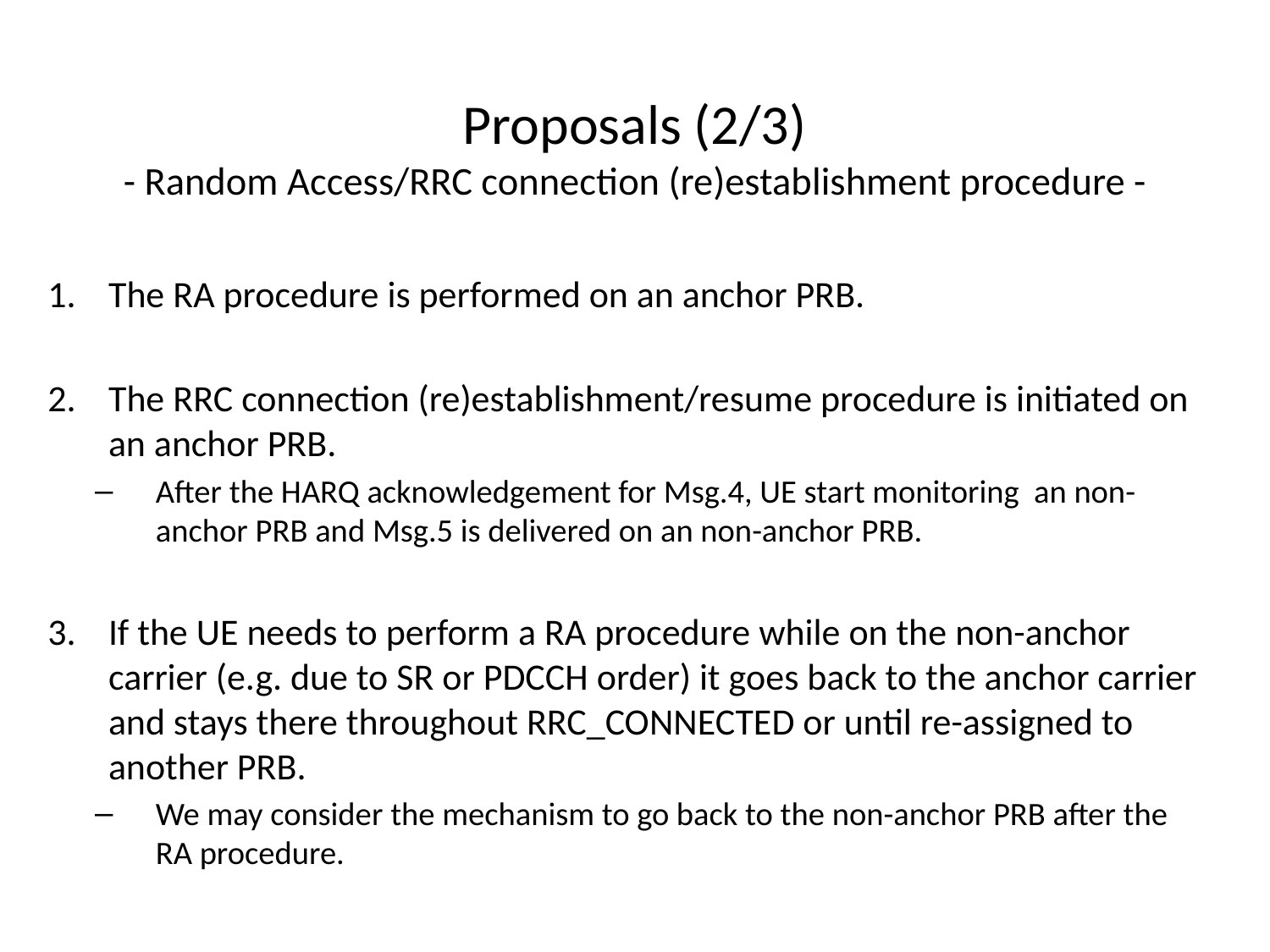

# Proposals (2/3) - Random Access/RRC connection (re)establishment procedure -
The RA procedure is performed on an anchor PRB.

The RRC connection (re)establishment/resume procedure is initiated on an anchor PRB.
After the HARQ acknowledgement for Msg.4, UE start monitoring  an non-anchor PRB and Msg.5 is delivered on an non-anchor PRB.

If the UE needs to perform a RA procedure while on the non-anchor carrier (e.g. due to SR or PDCCH order) it goes back to the anchor carrier and stays there throughout RRC_CONNECTED or until re-assigned to another PRB.
We may consider the mechanism to go back to the non-anchor PRB after the RA procedure.